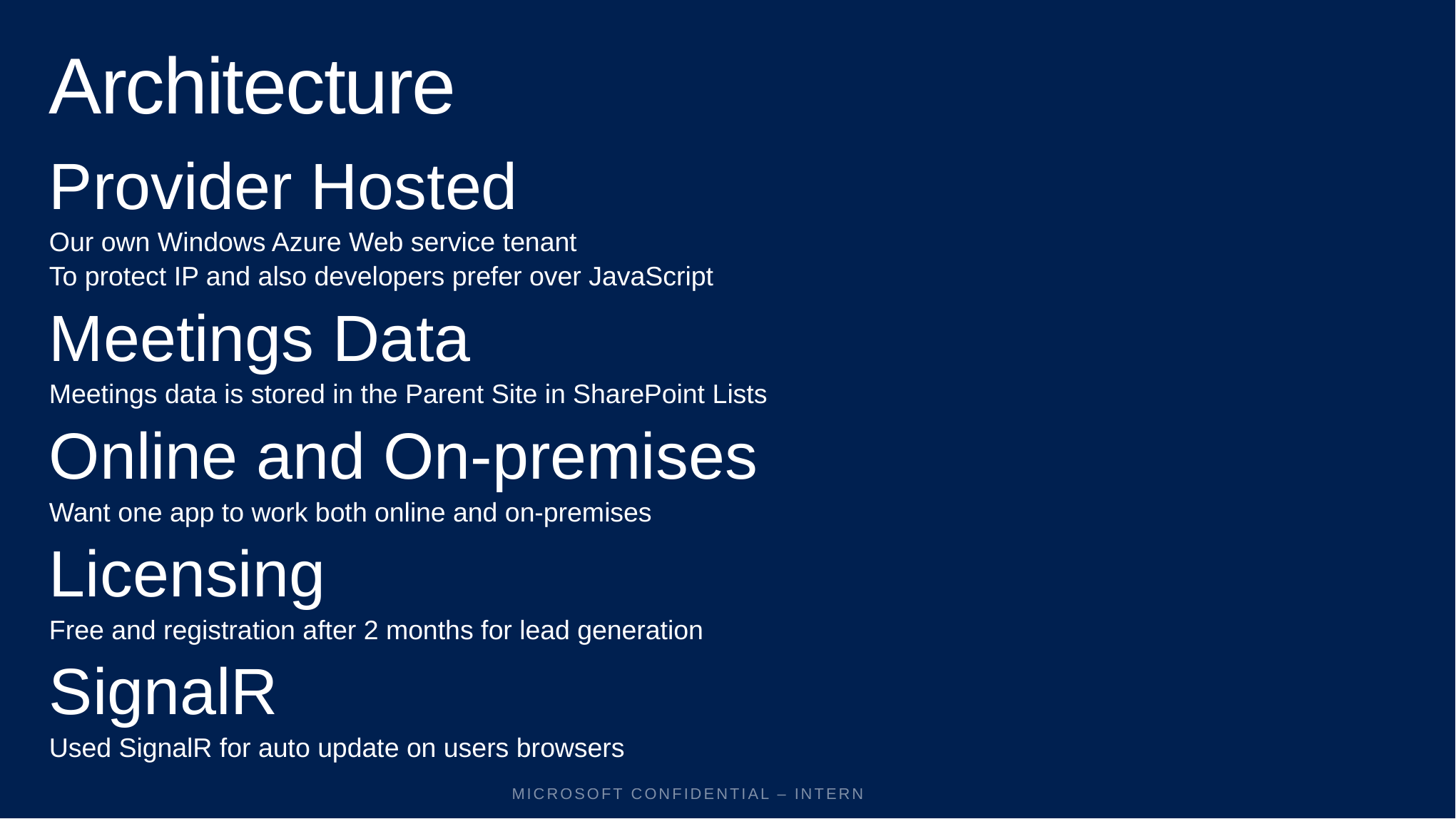

# Architecture
Provider Hosted
Our own Windows Azure Web service tenant
To protect IP and also developers prefer over JavaScript
Meetings Data
Meetings data is stored in the Parent Site in SharePoint Lists
Online and On-premises
Want one app to work both online and on-premises
Licensing
Free and registration after 2 months for lead generation
SignalR
Used SignalR for auto update on users browsers